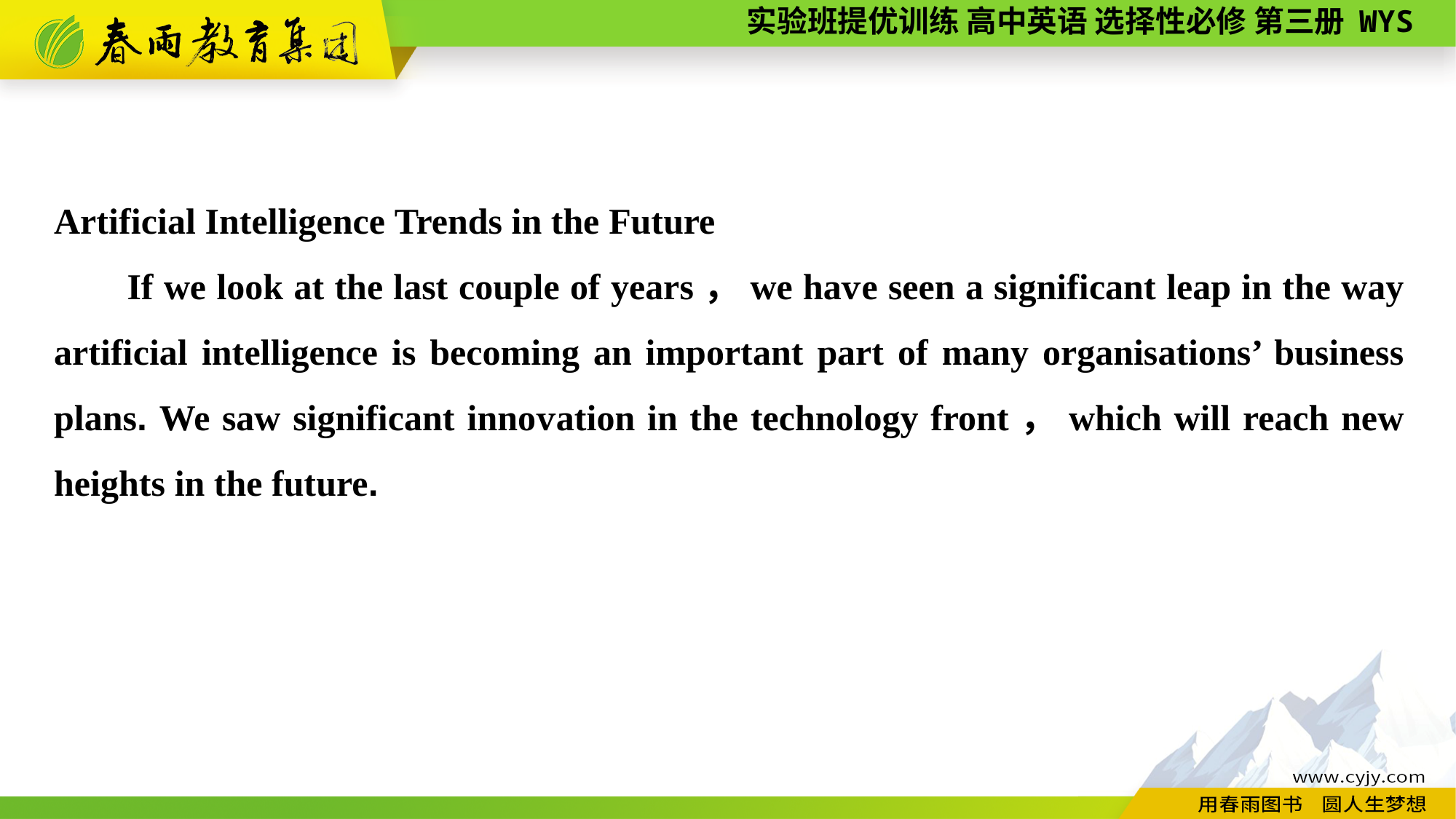

Artificial Intelligence Trends in the Future
If we look at the last couple of years，we have seen a significant leap in the way artificial intelligence is becoming an important part of many organisations’ business plans. We saw significant innovation in the technology front，which will reach new heights in the future.